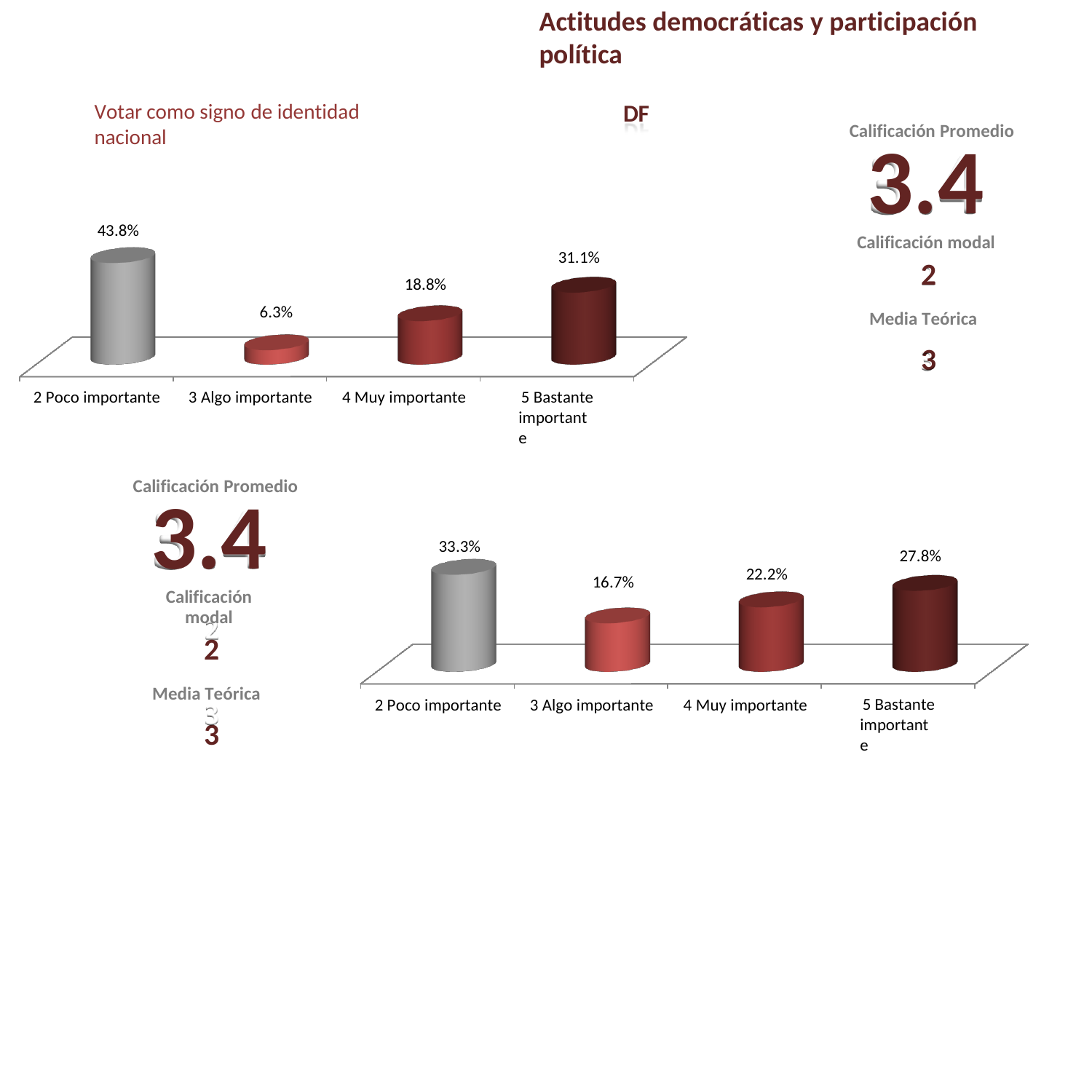

Actitudes democráticas y participación política
DF
Votar como signo de identidad nacional

Calificación Promedio
3.4
Calificación modal
2

Media Teórica

3

43.8%
31.1%

18.8%
6.3%

5 Bastante importante
2 Poco importante
3 Algo importante
4 Muy importante

Calificación Promedio
3.4
Calificación modal
2

Media Teórica

3

33.3%
27.8%
22.2%
16.7%

5 Bastante importante
2 Poco importante
3 Algo importante
4 Muy importante